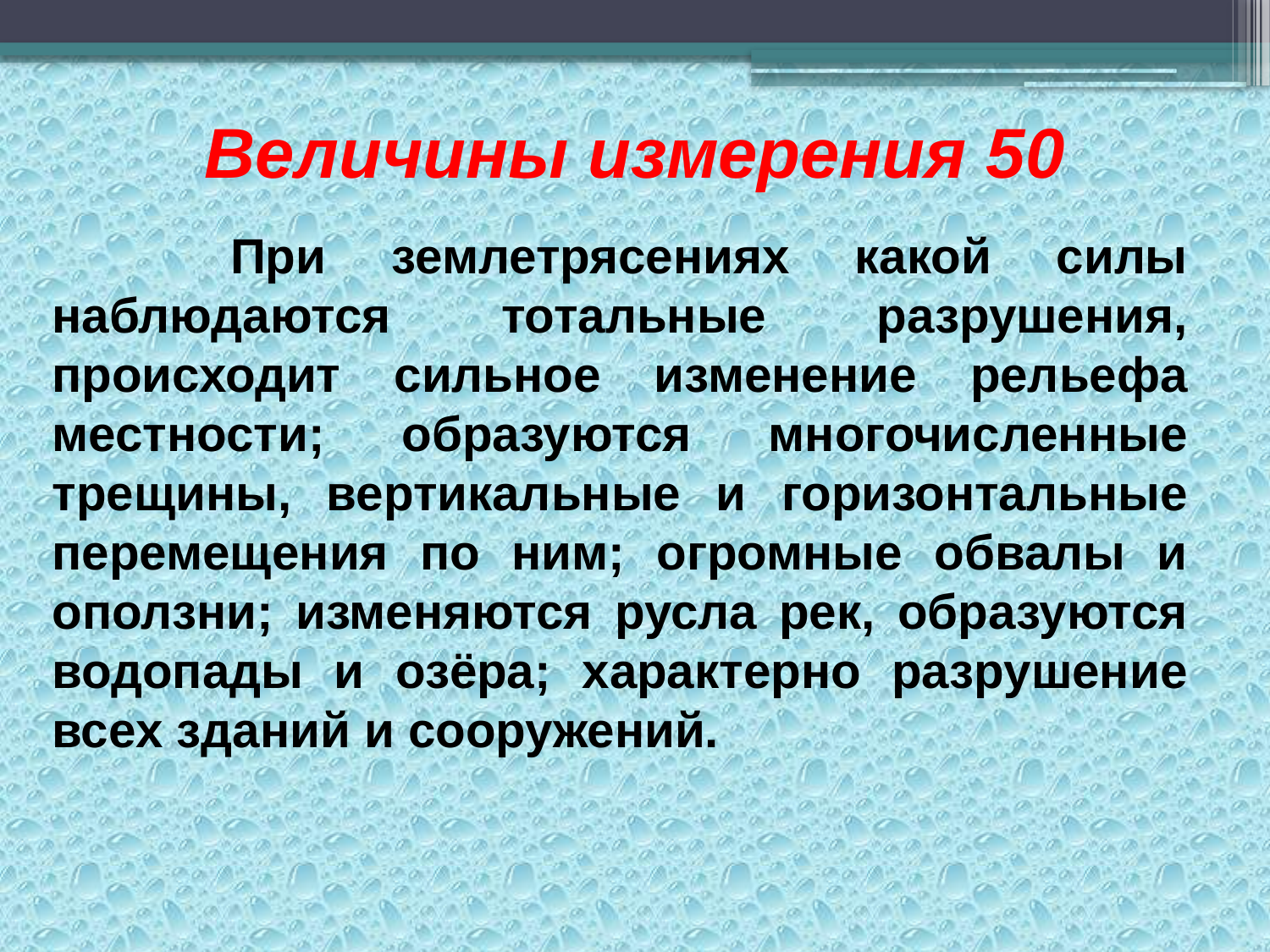

Величины измерения 50
 	При землетрясениях какой силы наблюдаются тотальные разрушения, происходит сильное изменение рельефа местности; образуются многочисленные трещины, вертикальные и горизонтальные перемещения по ним; огромные обвалы и оползни; изменяются русла рек, образуются водопады и озёра; характерно разрушение всех зданий и сооружений.